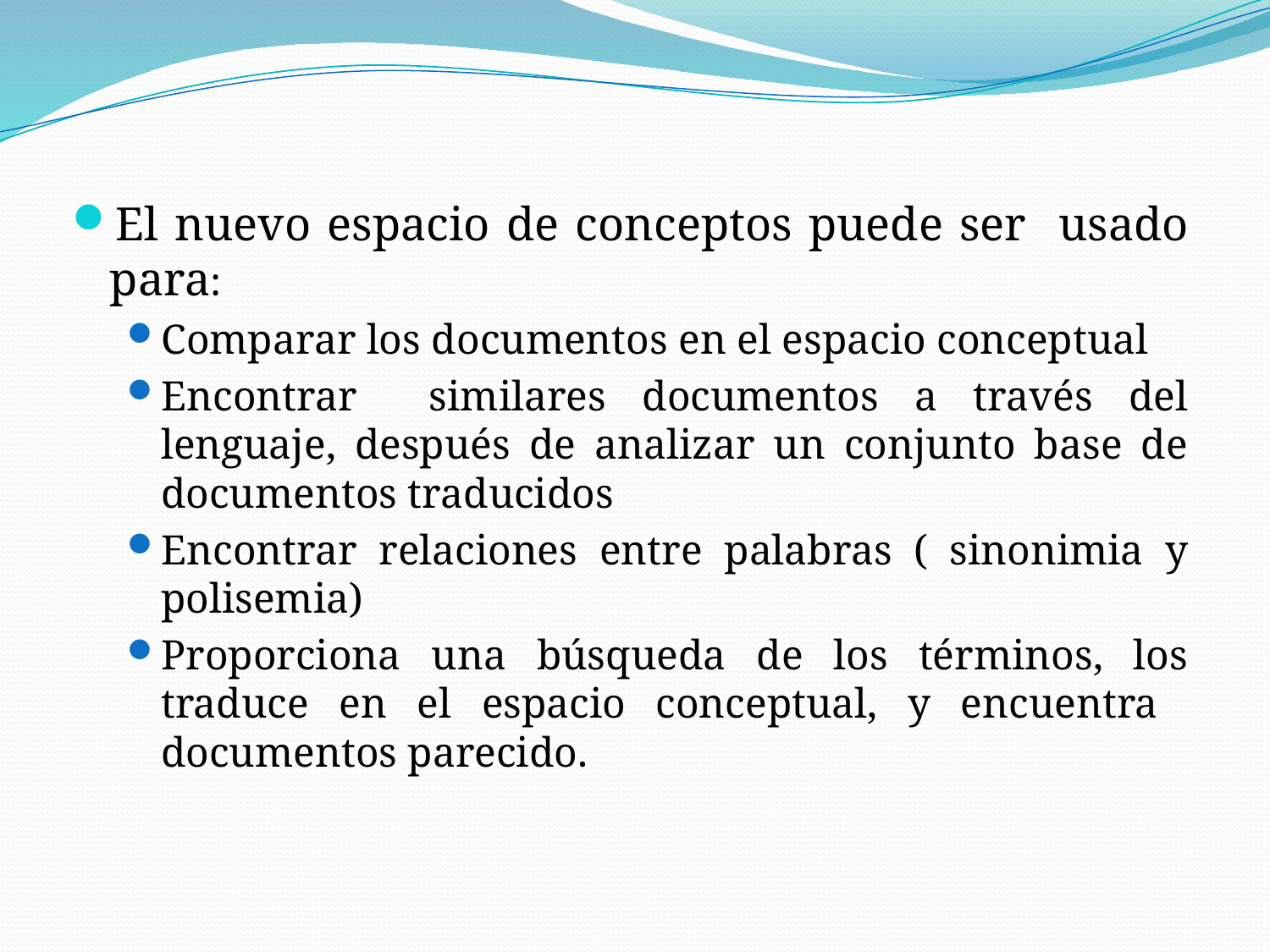

El nuevo espacio de conceptos puede ser  usado para:
Comparar los documentos en el espacio conceptual
Encontrar  similares documentos a través del lenguaje, después de analizar un conjunto base de documentos traducidos
Encontrar relaciones entre palabras ( sinonimia y polisemia)
Proporciona una búsqueda de los términos, los traduce en el espacio conceptual, y encuentra  documentos parecido.